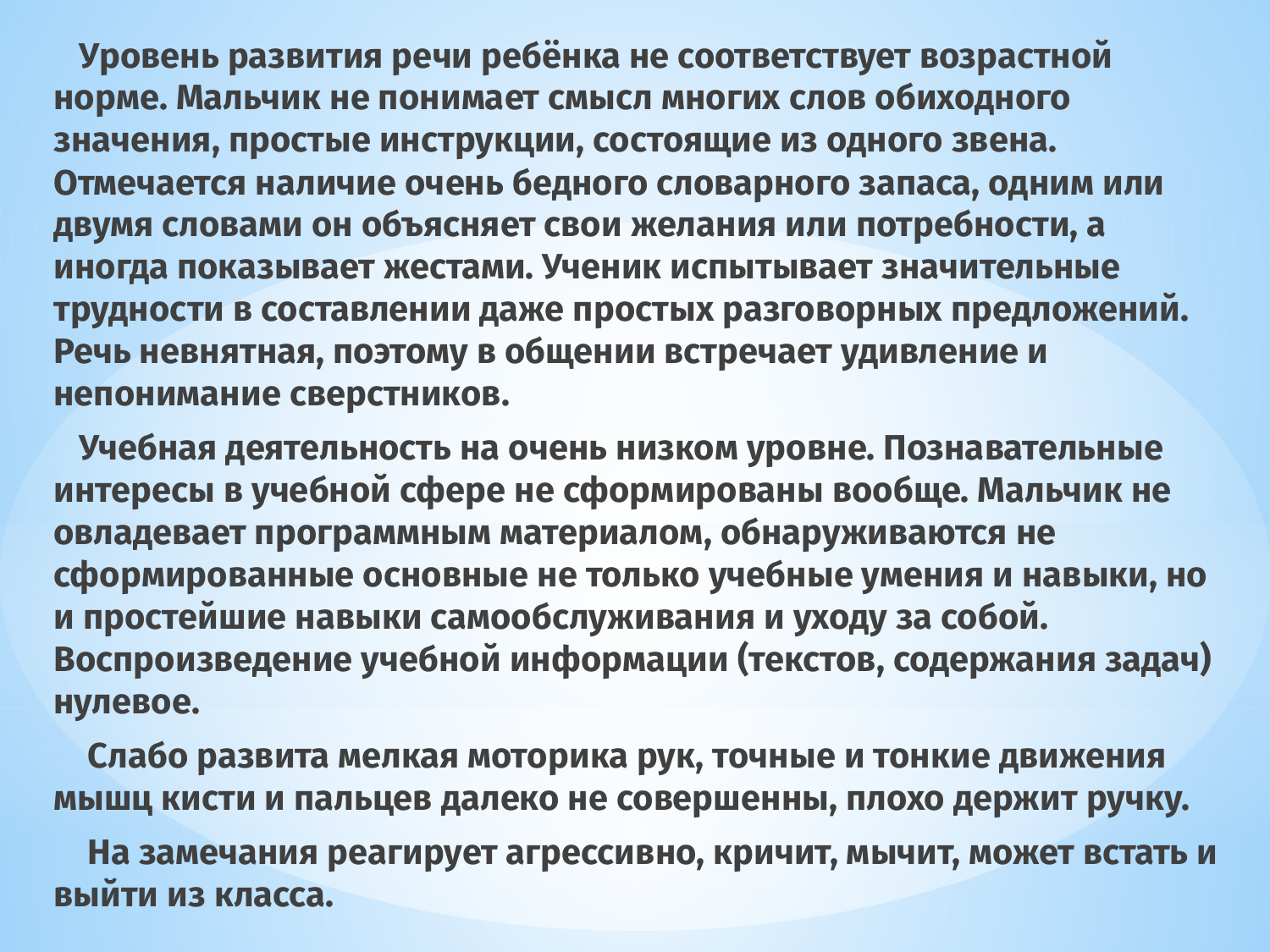

Уровень развития речи ребёнка не соответствует возрастной норме. Мальчик не понимает смысл многих слов обиходного значения, простые инструкции, состоящие из одного звена. Отмечается наличие очень бедного словарного запаса, одним или двумя словами он объясняет свои желания или потребности, а иногда показывает жестами. Ученик испытывает значительные трудности в составлении даже простых разговорных предложений. Речь невнятная, поэтому в общении встречает удивление и непонимание сверстников.
   Учебная деятельность на очень низком уровне. Познавательные интересы в учебной сфере не сформированы вообще. Мальчик не овладевает программным материалом, обнаруживаются не сформированные основные не только учебные умения и навыки, но и простейшие навыки самообслуживания и уходу за собой. Воспроизведение учебной информации (текстов, содержания задач) нулевое.
    Слабо развита мелкая моторика рук, точные и тонкие движения мышц кисти и пальцев далеко не совершенны, плохо держит ручку.
    На замечания реагирует агрессивно, кричит, мычит, может встать и выйти из класса.

#